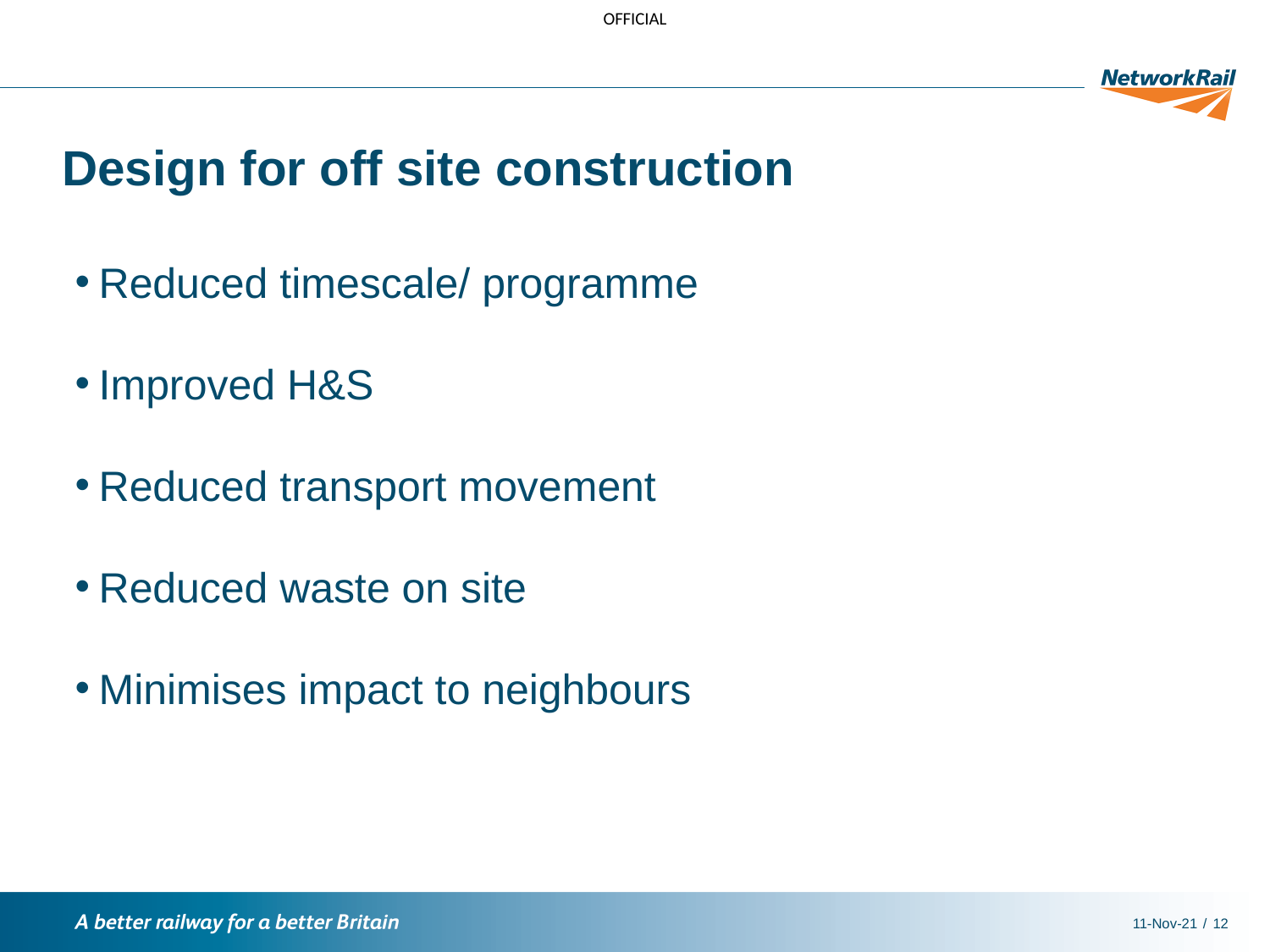

Design for off site construction

Reduced timescale/ programme

Improved H&S

Reduced transport movement

Reduced waste on site

Minimises impact to neighbours
11-Nov-21
12